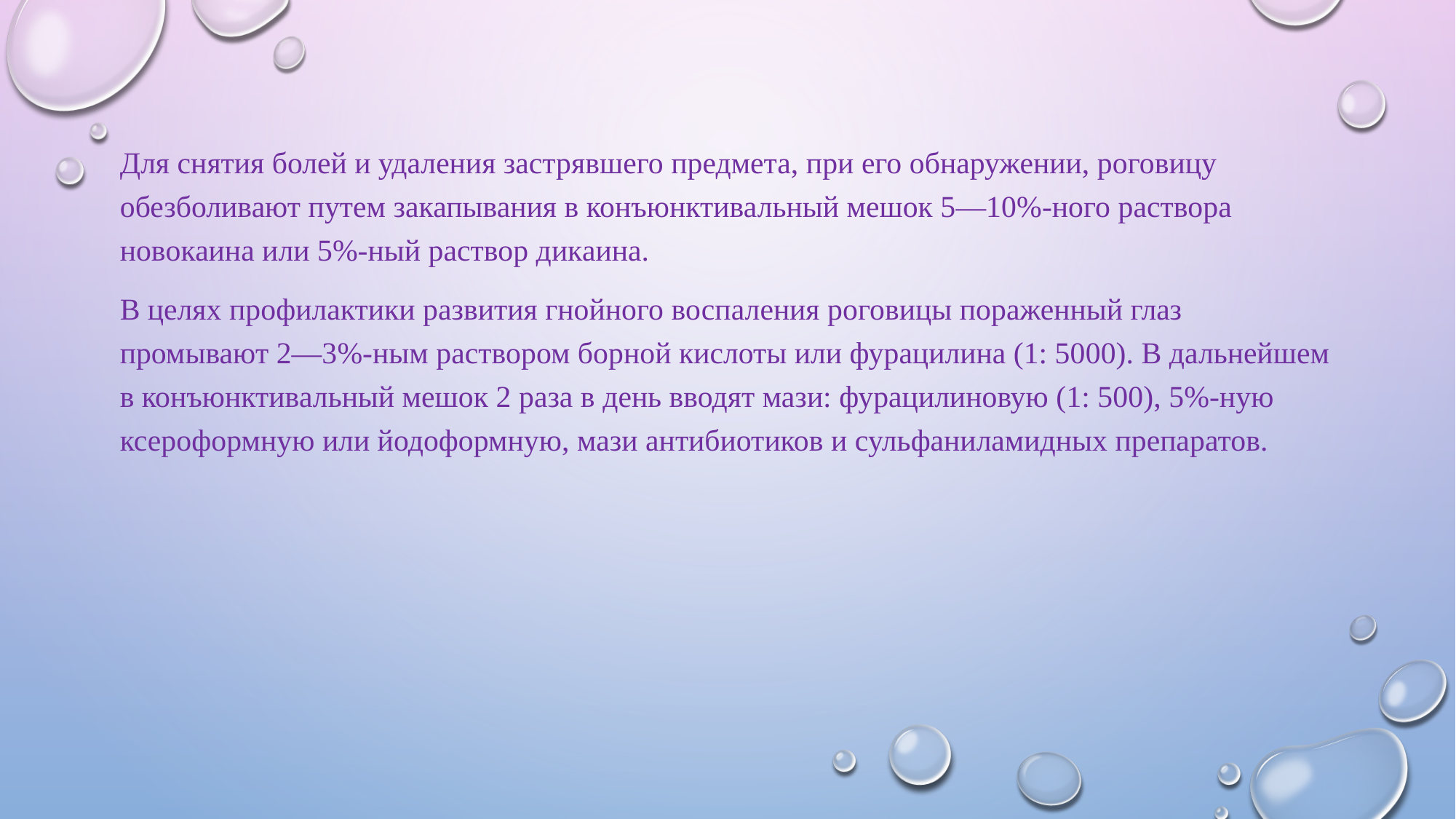

Для снятия болей и удаления застрявшего предмета, при его обнаружении, роговицу обезболивают путем закапывания в конъюнктивальный мешок 5—10%-ного раствора новокаина или 5%-ный раствор дикаина.
В целях профилактики развития гнойного воспаления роговицы пораженный глаз промывают 2—3%-ным раствором борной кислоты или фурацилина (1: 5000). В дальнейшем в конъюнктивальный мешок 2 раза в день вводят мази: фурацилиновую (1: 500), 5%-ную ксероформную или йодоформную, мази антибиотиков и сульфаниламидных препаратов.